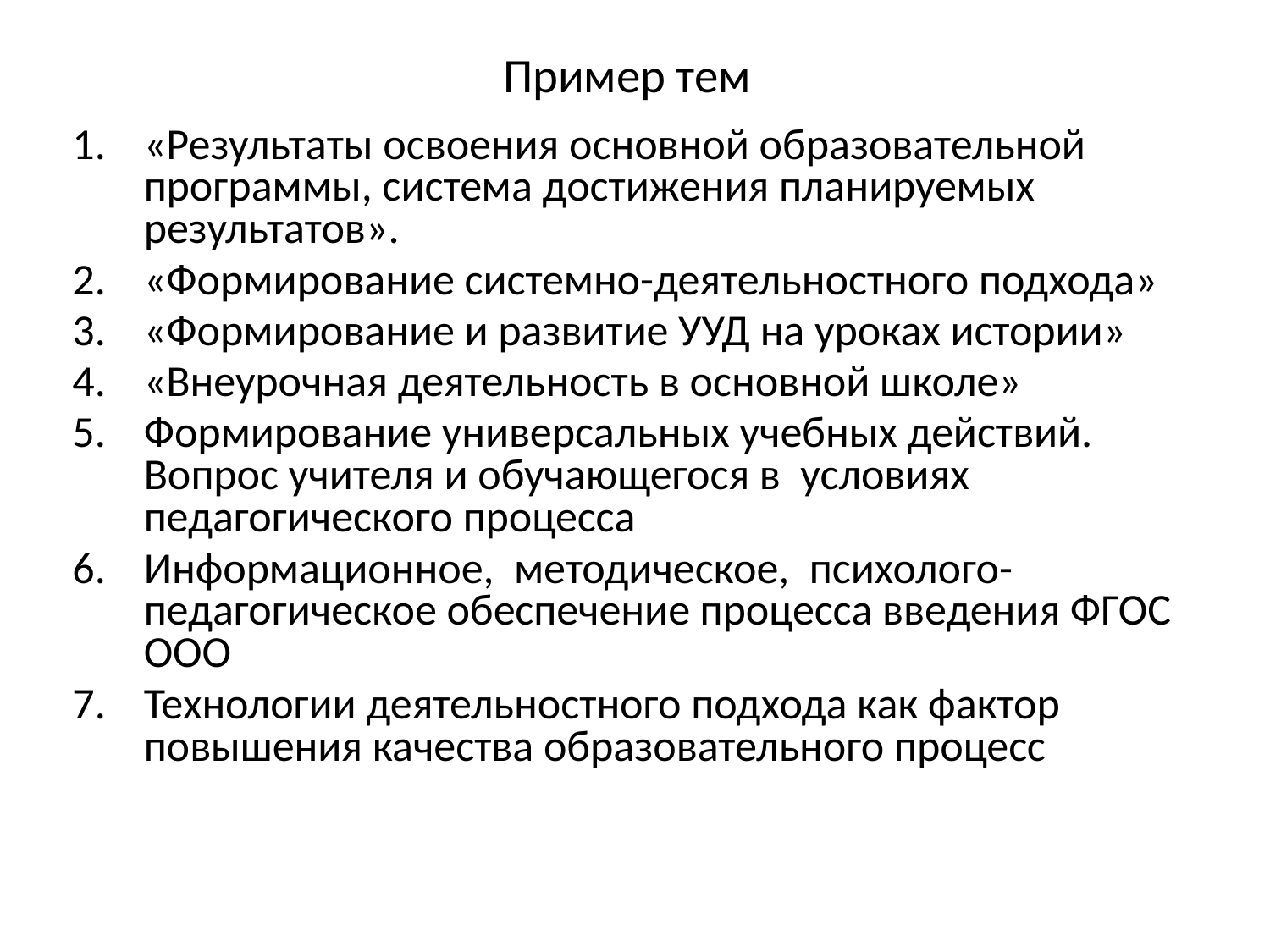

# Пример тем
«Результаты освоения основной образовательной программы, система достижения планируемых результатов».
«Формирование системно-деятельностного подхода»
«Формирование и развитие УУД на уроках истории»
«Внеурочная деятельность в основной школе»
Формирование универсальных учебных действий. Вопрос учителя и обучающегося в  условиях педагогического процесса
Информационное,  методическое,  психолого-педагогическое обеспечение процесса введения ФГОС ООО
Технологии деятельностного подхода как фактор повышения качества образовательного процесс